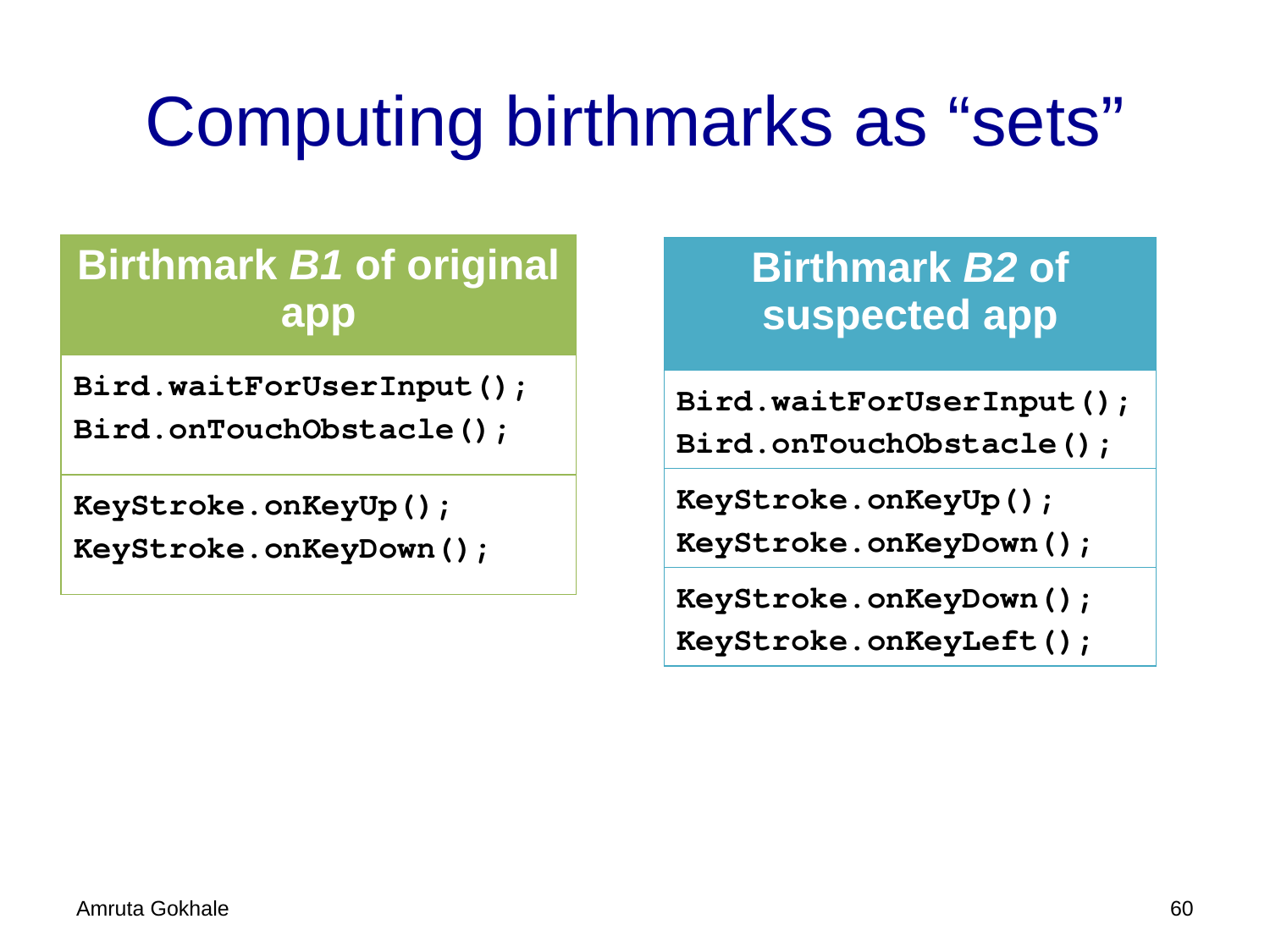

# Computing birthmarks as “sets”
| Birthmark B1 of original app |
| --- |
| Bird.waitForUserInput(); Bird.onTouchObstacle(); |
| KeyStroke.onKeyUp(); KeyStroke.onKeyDown(); |
| Birthmark B2 of suspected app |
| --- |
| Bird.waitForUserInput(); Bird.onTouchObstacle(); |
| KeyStroke.onKeyUp(); KeyStroke.onKeyDown(); |
| KeyStroke.onKeyDown(); KeyStroke.onKeyLeft(); |
Amruta Gokhale
60